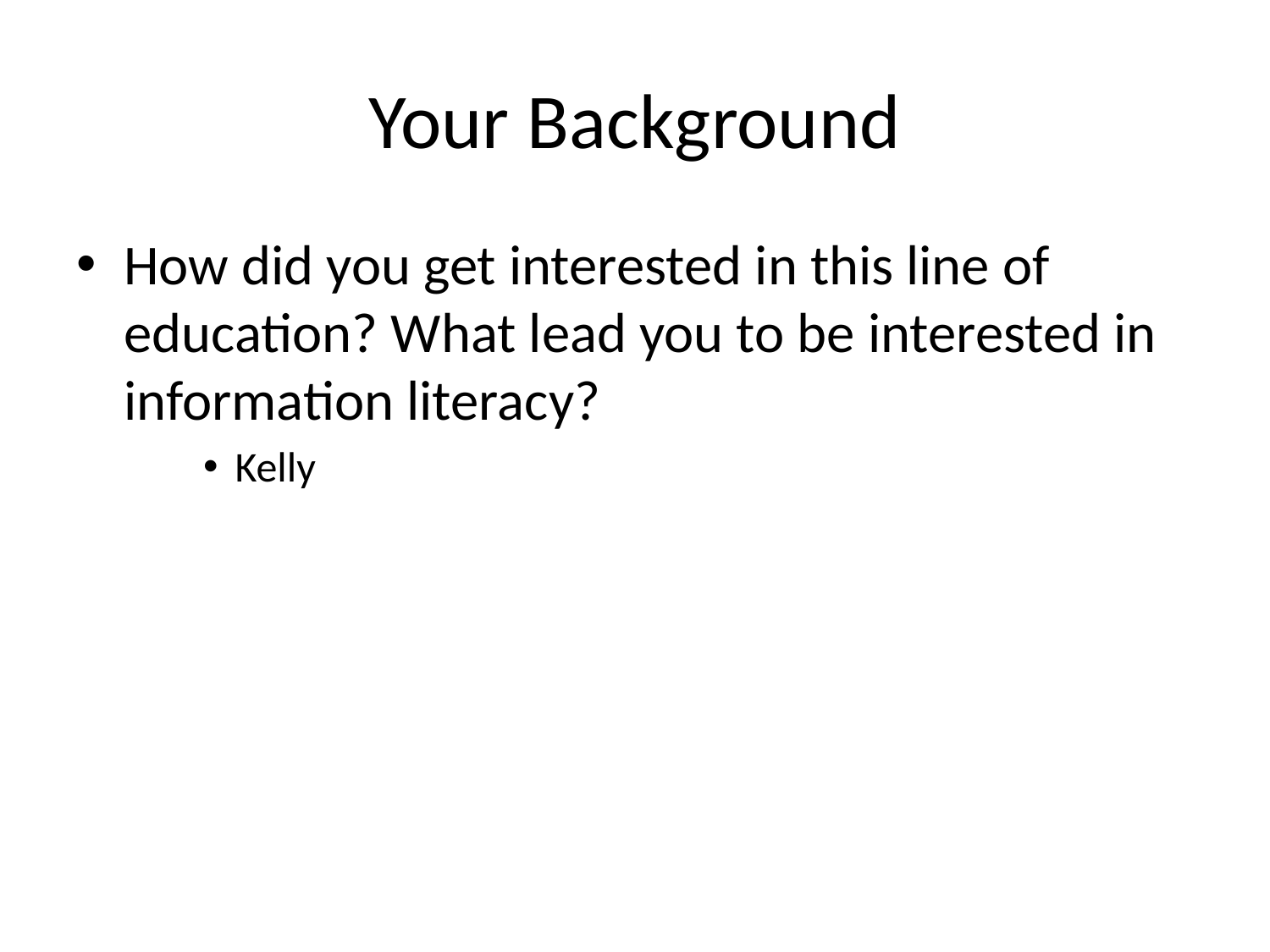

# Your Background
How did you get interested in this line of education? What lead you to be interested in information literacy?
Kelly